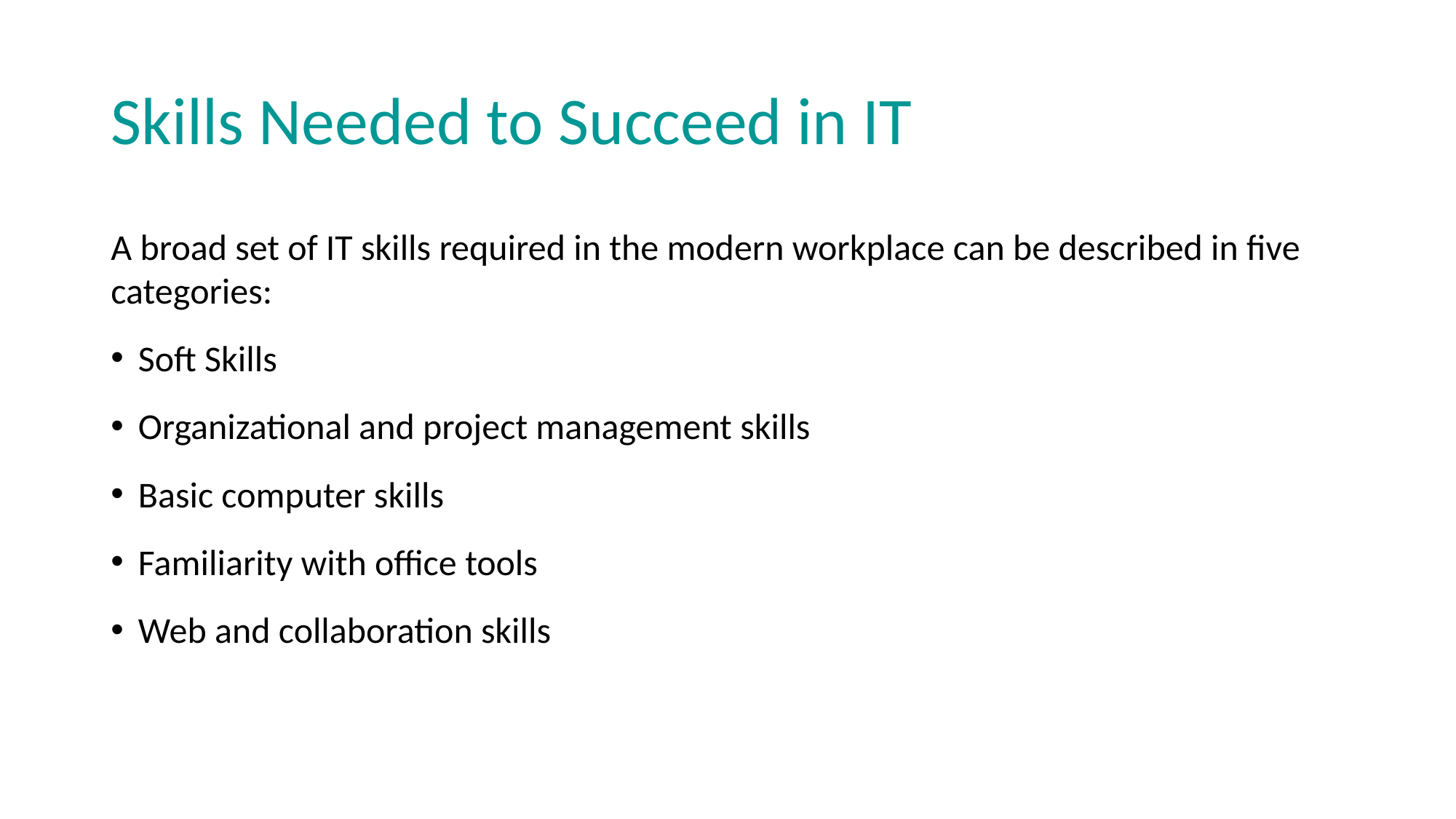

# Skills Needed to Succeed in IT
A broad set of IT skills required in the modern workplace can be described in five categories:
Soft Skills
Organizational and project management skills
Basic computer skills
Familiarity with office tools
Web and collaboration skills